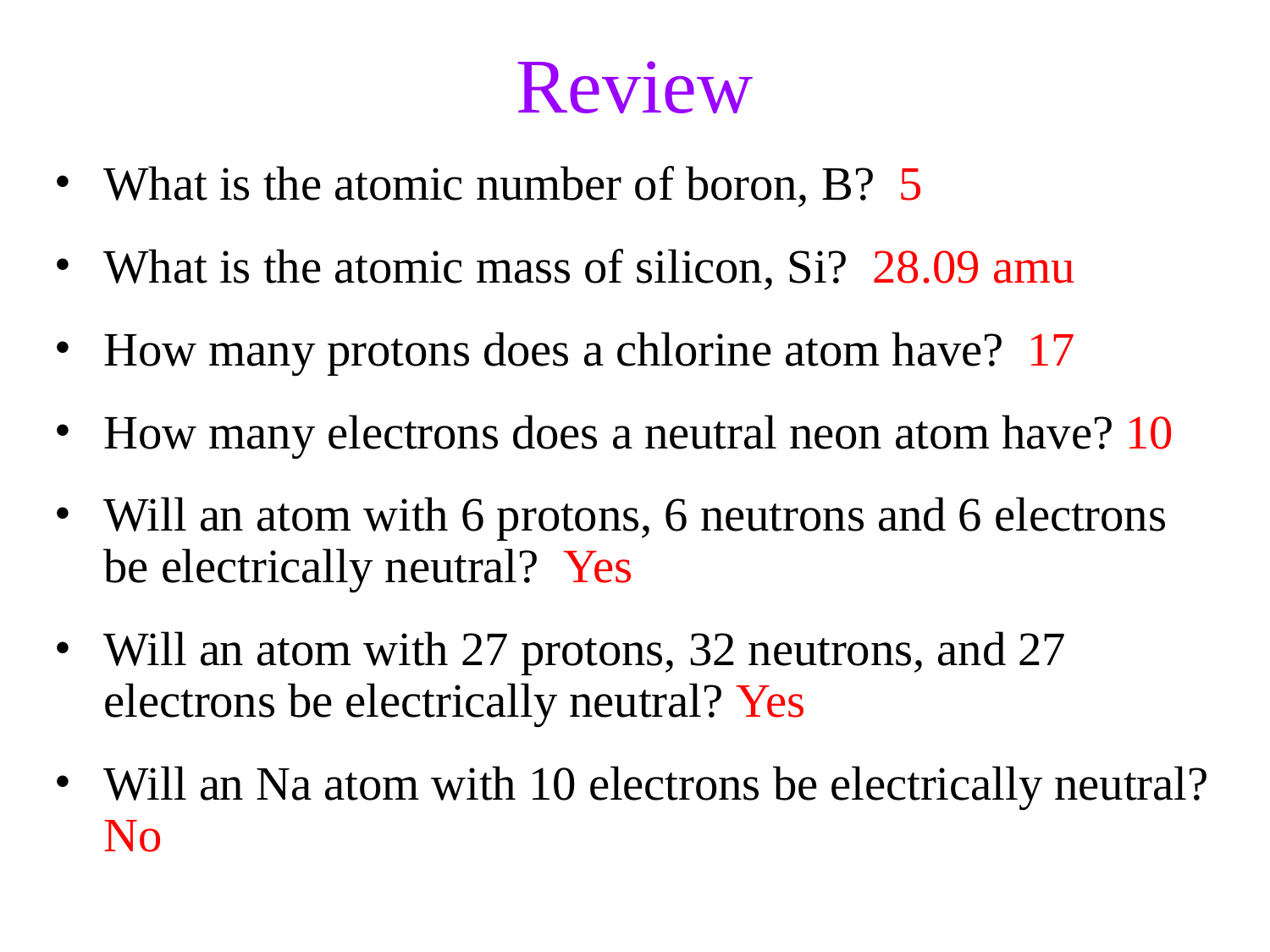

Review
What is the atomic number of boron, B?  5
What is the atomic mass of silicon, Si?  28.09 amu
How many protons does a chlorine atom have?  17
How many electrons does a neutral neon atom have? 10
Will an atom with 6 protons, 6 neutrons and 6 electrons be electrically neutral?  Yes
Will an atom with 27 protons, 32 neutrons, and 27 electrons be electrically neutral? Yes
Will an Na atom with 10 electrons be electrically neutral? No